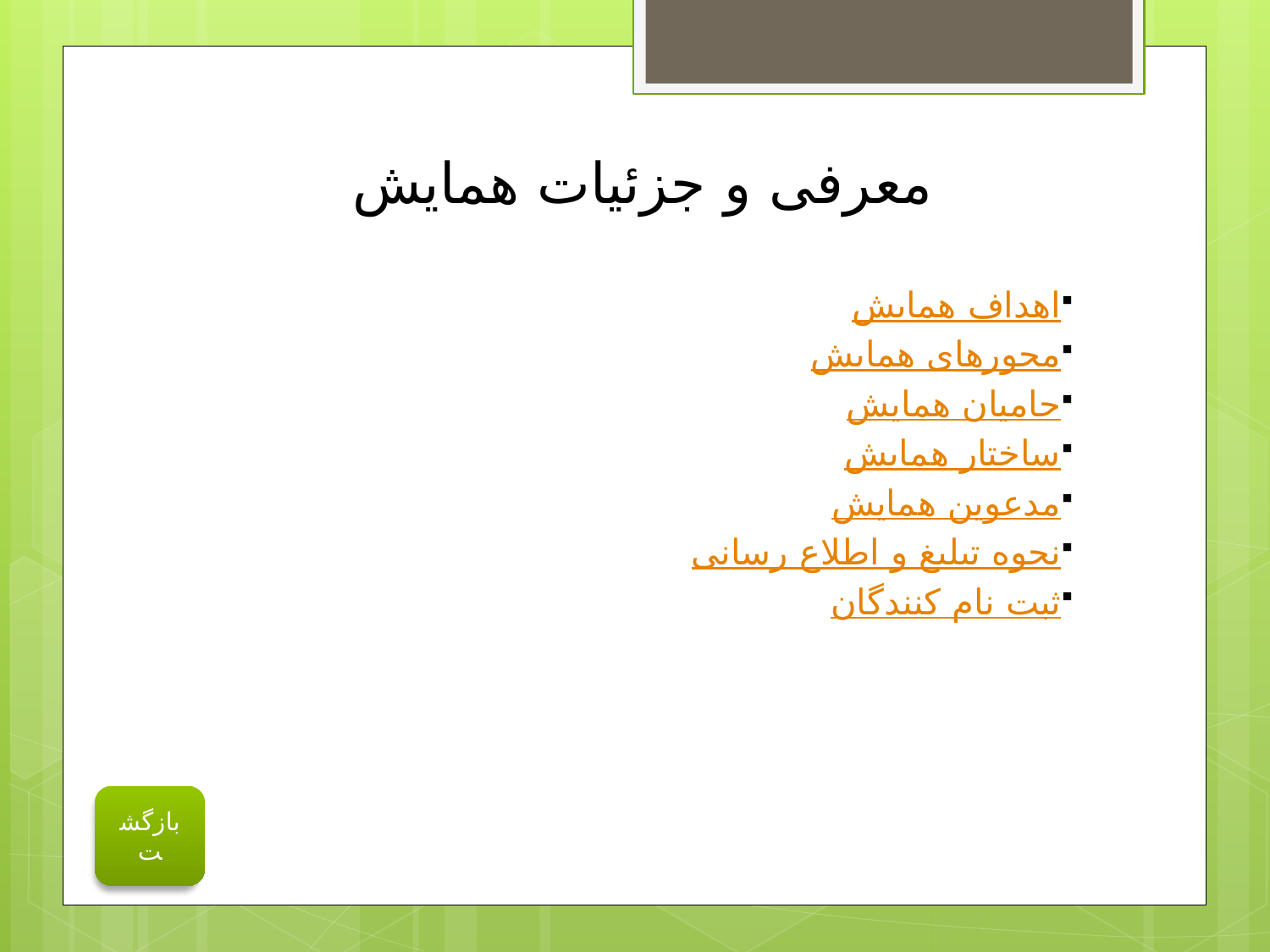

# معرفی و جزئیات همایش
اهداف همایش
محورهای همایش
حامیان همایش
ساختار همایش
مدعوین همایش
نحوه تبلیغ و اطلاع رسانی
ثبت نام کنندگان

بازگشت